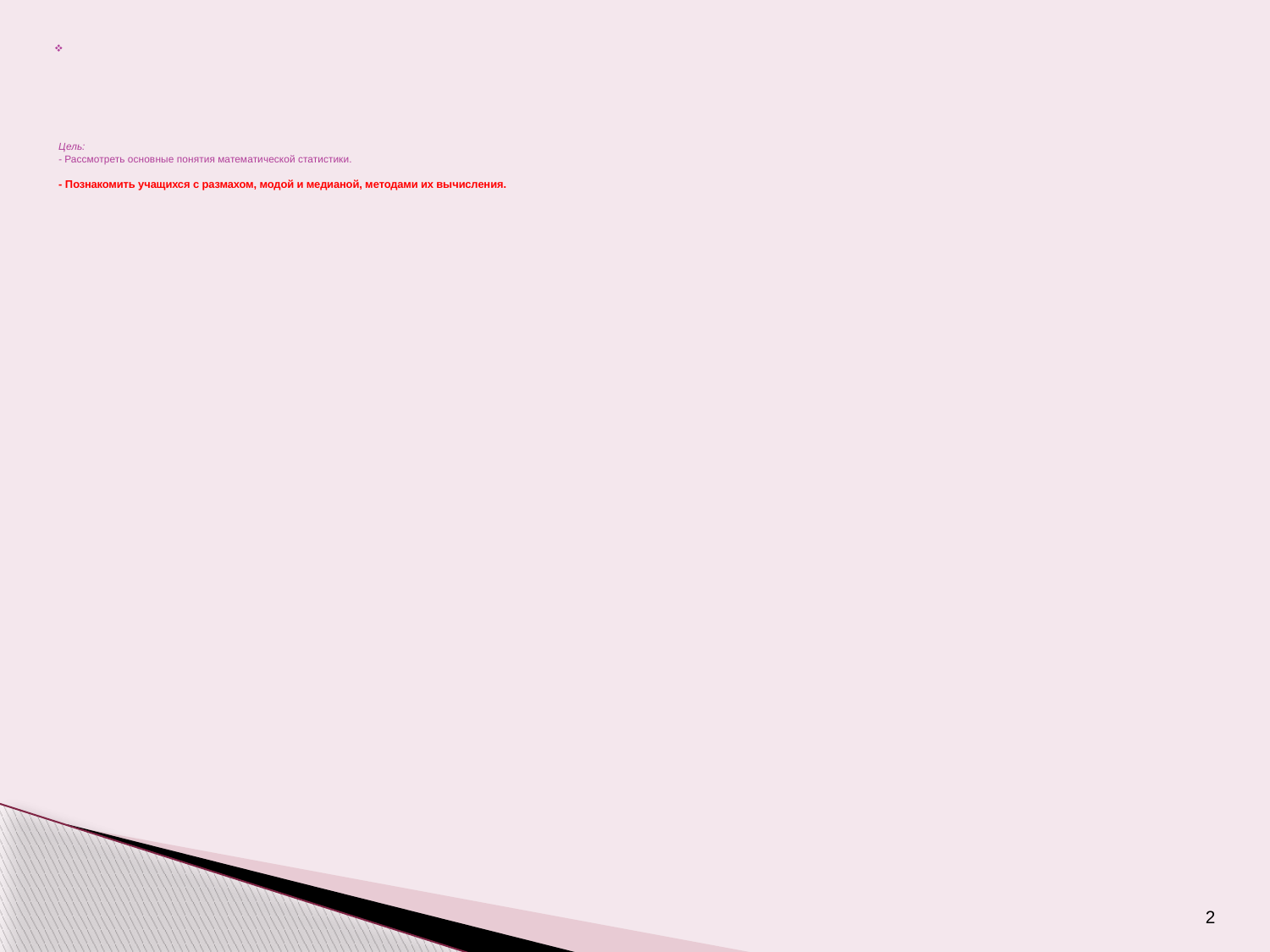

# Цель:  - Рассмотреть основные понятия математической статистики. - Познакомить учащихся с размахом, модой и медианой, методами их вычисления.
2